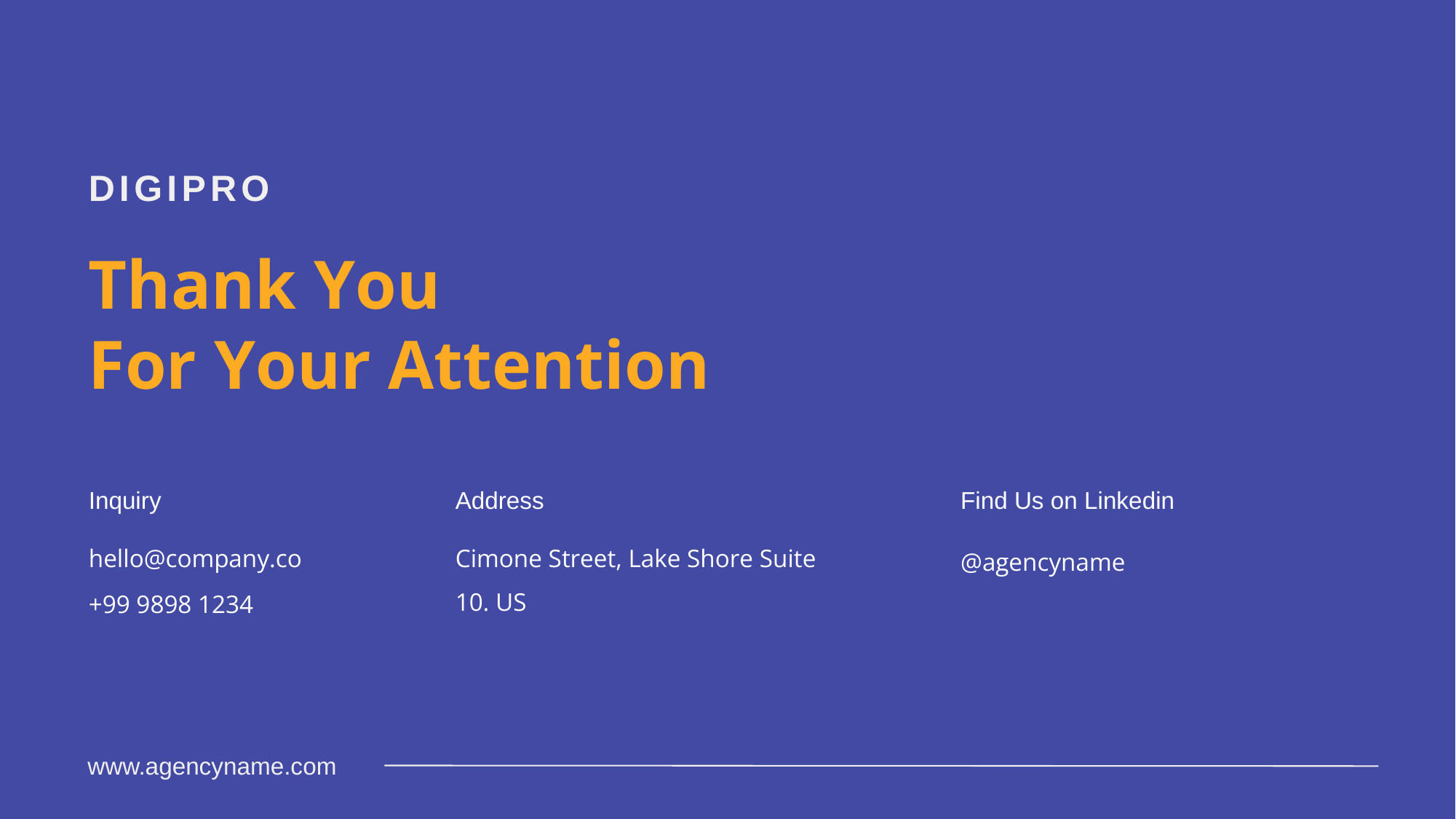

DIGIPRO
Thank You
For Your Attention
Inquiry
Address
Find Us on Linkedin
Cimone Street, Lake Shore Suite 10. US
@agencyname
hello@company.co
+99 9898 1234
www.agencyname.com